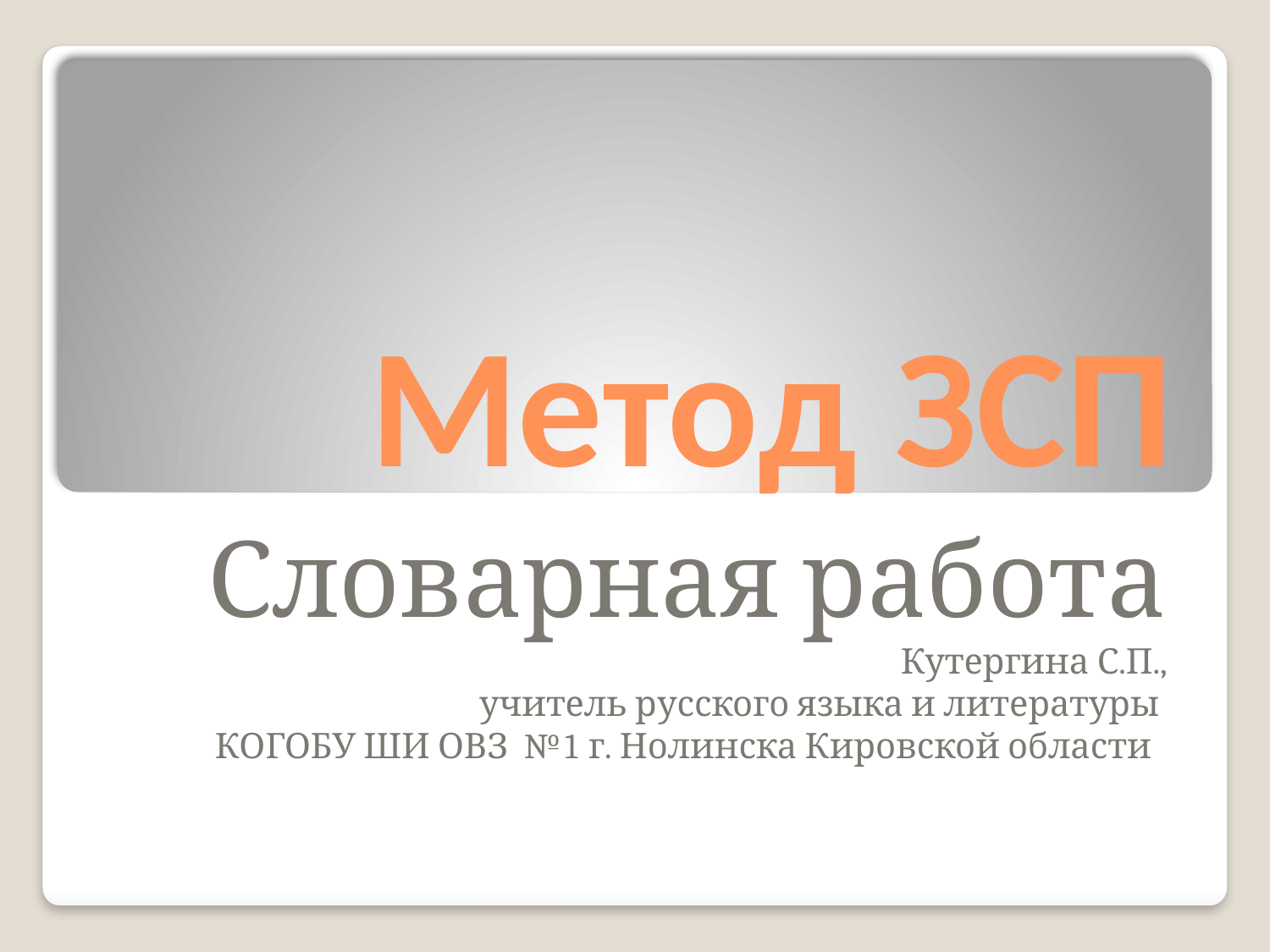

# Метод ЗСП
Словарная работа
Кутергина С.П.,
 учитель русского языка и литературы
КОГОБУ ШИ ОВЗ  №1 г. Нолинска Кировской области